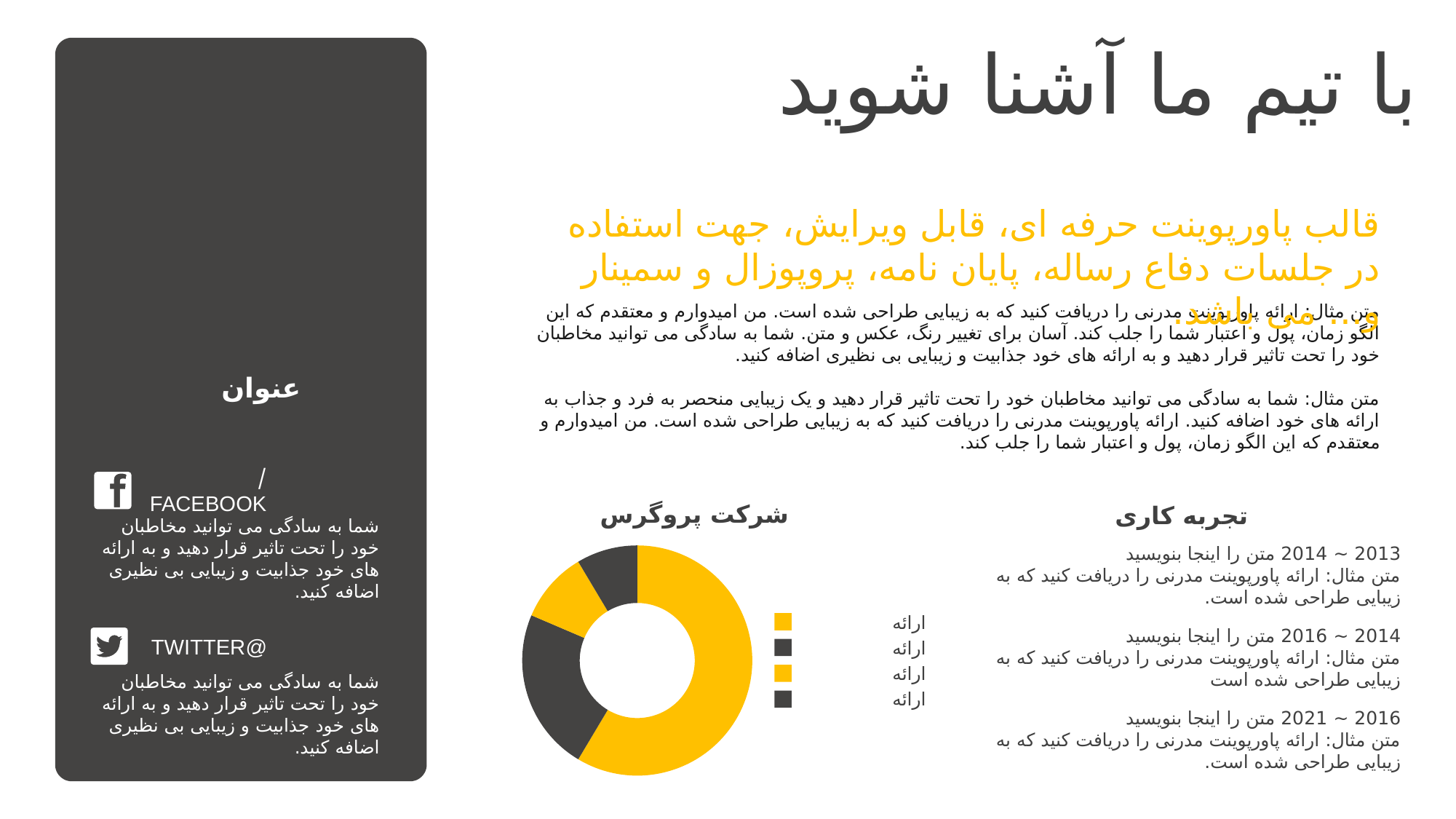

با تیم ما آشنا شوید

قالب پاورپوینت حرفه ای، قابل ویرایش، جهت استفاده در جلسات دفاع رساله، پایان نامه، پروپوزال و سمینار و... می باشد.
متن مثال: ارائه پاورپوینت مدرنی را دریافت کنید که به زیبایی طراحی شده است. من امیدوارم و معتقدم که این الگو زمان، پول و اعتبار شما را جلب کند. آسان برای تغییر رنگ، عکس و متن. شما به سادگی می توانید مخاطبان خود را تحت تاثیر قرار دهید و به ارائه های خود جذابیت و زیبایی بی نظیری اضافه کنید.

متن مثال: شما به سادگی می توانید مخاطبان خود را تحت تاثیر قرار دهید و یک زیبایی منحصر به فرد و جذاب به ارائه های خود اضافه کنید. ارائه پاورپوینت مدرنی را دریافت کنید که به زیبایی طراحی شده است. من امیدوارم و معتقدم که این الگو زمان، پول و اعتبار شما را جلب کند.
عنوان

/FACEBOOK
شما به سادگی می توانید مخاطبان خود را تحت تاثیر قرار دهید و به ارائه های خود جذابیت و زیبایی بی نظیری اضافه کنید.
شرکت پروگرس
تجربه کاری
2013 ~ 2014 متن را اینجا بنویسید
متن مثال: ارائه پاورپوینت مدرنی را دریافت کنید که به زیبایی طراحی شده است.

### Chart

| Category | Sales |
|---|---|
| 1st Qtr | 8.2 |
| 2nd Qtr | 3.2 |
| 3rd Qtr | 1.4 |
| 4th Qtr | 1.2 |
ارائه

ارائه

ارائه

ارائه

2014 ~ 2016 متن را اینجا بنویسید
متن مثال: ارائه پاورپوینت مدرنی را دریافت کنید که به زیبایی طراحی شده است

@TWITTER
شما به سادگی می توانید مخاطبان خود را تحت تاثیر قرار دهید و به ارائه های خود جذابیت و زیبایی بی نظیری اضافه کنید.
2016 ~ 2021 متن را اینجا بنویسید
متن مثال: ارائه پاورپوینت مدرنی را دریافت کنید که به زیبایی طراحی شده است.